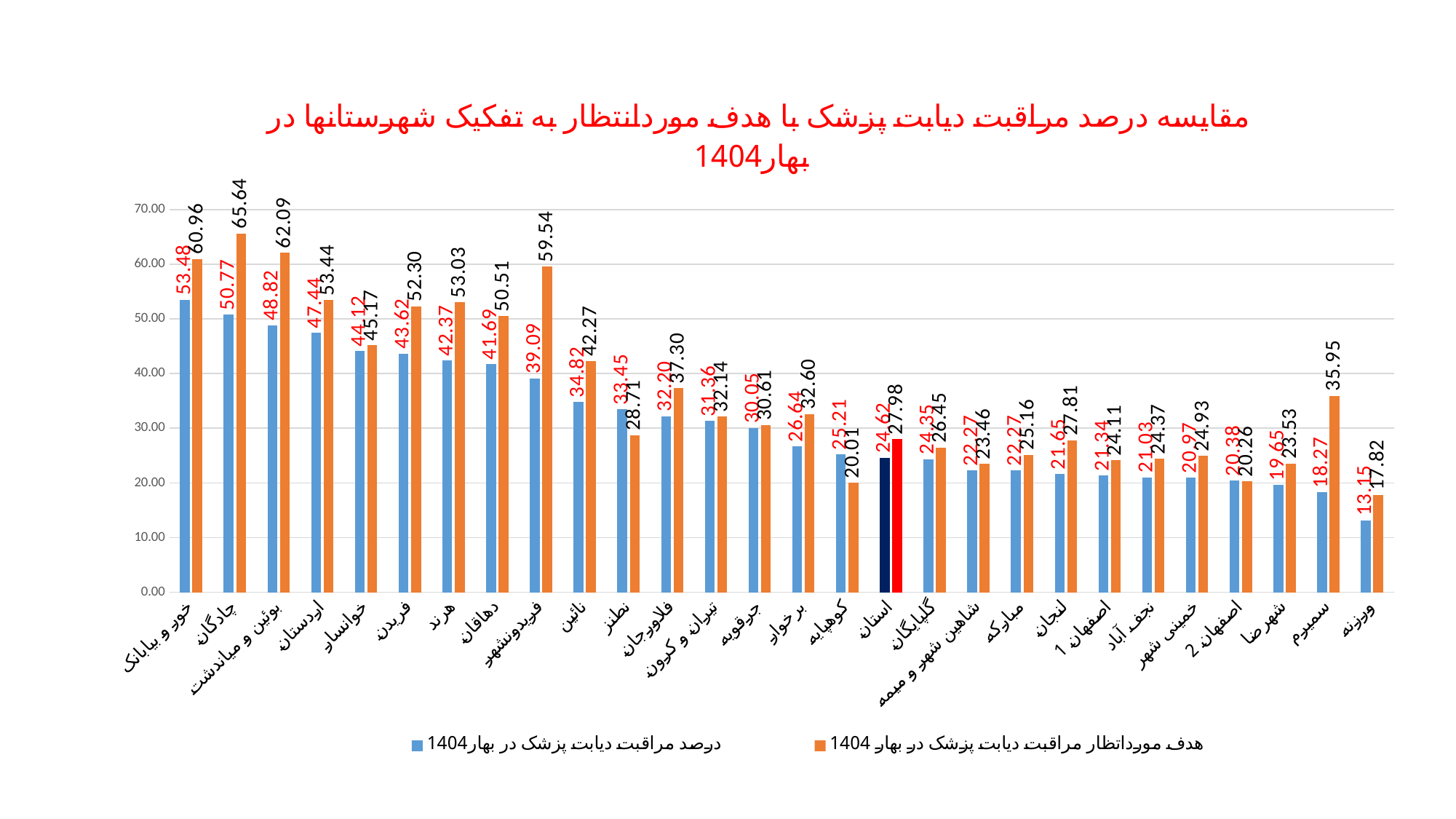

### Chart:  مقایسه درصد مراقبت دیابت پزشک با هدف موردانتظار به تفکیک شهرستانها در بهار1404

| Category | درصد مراقبت دیابت پزشک در بهار1404 | هدف مورداتظار مراقبت دیابت پزشک در بهار 1404 |
|---|---|---|
| خور و بیابانک | 53.47962382445141 | 60.961600000000004 |
| چادگان | 50.76835515082527 | 65.64320000000001 |
| بوئین و میاندشت | 48.818897637795274 | 62.092800000000004 |
| اردستان | 47.43986663491307 | 53.43520000000001 |
| خوانسار | 44.12437128486511 | 45.1696 |
| فریدن | 43.62436243624362 | 52.30400000000001 |
| هرند | 42.37392373923739 | 53.032000000000004 |
| دهاقان | 41.687344913151364 | 50.51200000000001 |
| فریدونشهر | 39.092728485657105 | 59.5392 |
| نائین | 34.81581311769991 | 42.268800000000006 |
| نطنز | 33.44939647168059 | 28.7056 |
| فلاورجان | 32.20148148148148 | 37.296 |
| تیران و کرون | 31.35573580533024 | 32.144000000000005 |
| جرقویه | 30.04596740493105 | 30.6096 |
| برخوار | 26.637554585152838 | 32.6032 |
| کوهپایه | 25.210084033613445 | 20.014400000000002 |
| استان | 24.621953987240158 | 27.977600000000002 |
| گلپایگان | 24.347988077496275 | 26.454400000000003 |
| شاهین شهر و میمه | 22.2707100591716 | 23.464000000000002 |
| مبارکه | 22.266170311772918 | 25.155200000000004 |
| لنجان | 21.647700805217276 | 27.8096 |
| اصفهان 1 | 21.34480258058063 | 24.113600000000005 |
| نجف آباد | 21.029872260052688 | 24.371200000000005 |
| خمینی شهر | 20.97464100213871 | 24.931200000000004 |
| اصفهان 2 | 20.38064833005894 | 20.260800000000003 |
| شهرضا | 19.647712495566854 | 23.531200000000005 |
| سمیرم | 18.2674882203697 | 35.952000000000005 |
| ورزنه | 13.146067415730336 | 17.819200000000002 |